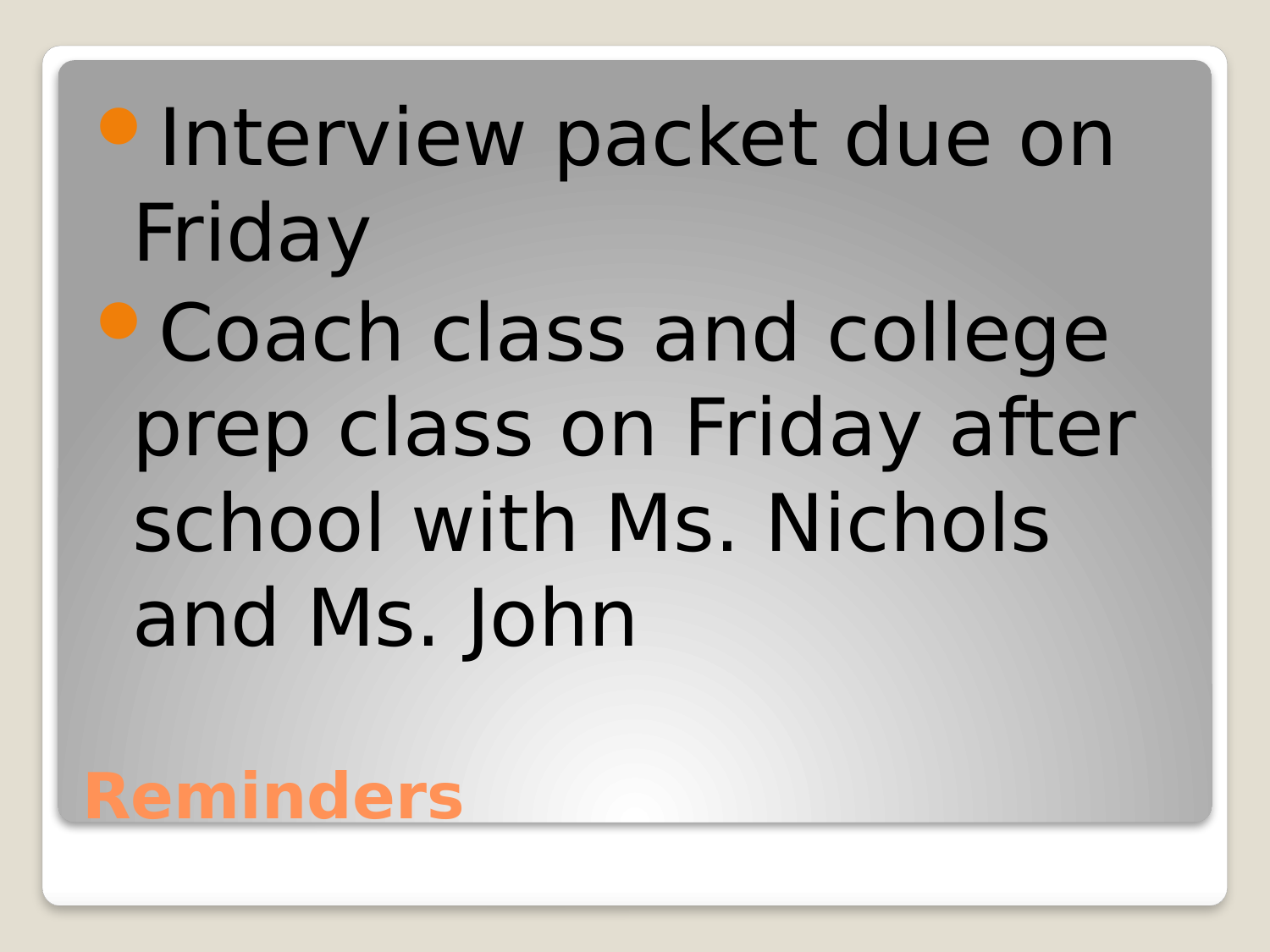

Interview packet due on Friday
Coach class and college prep class on Friday after school with Ms. Nichols and Ms. John
# Reminders